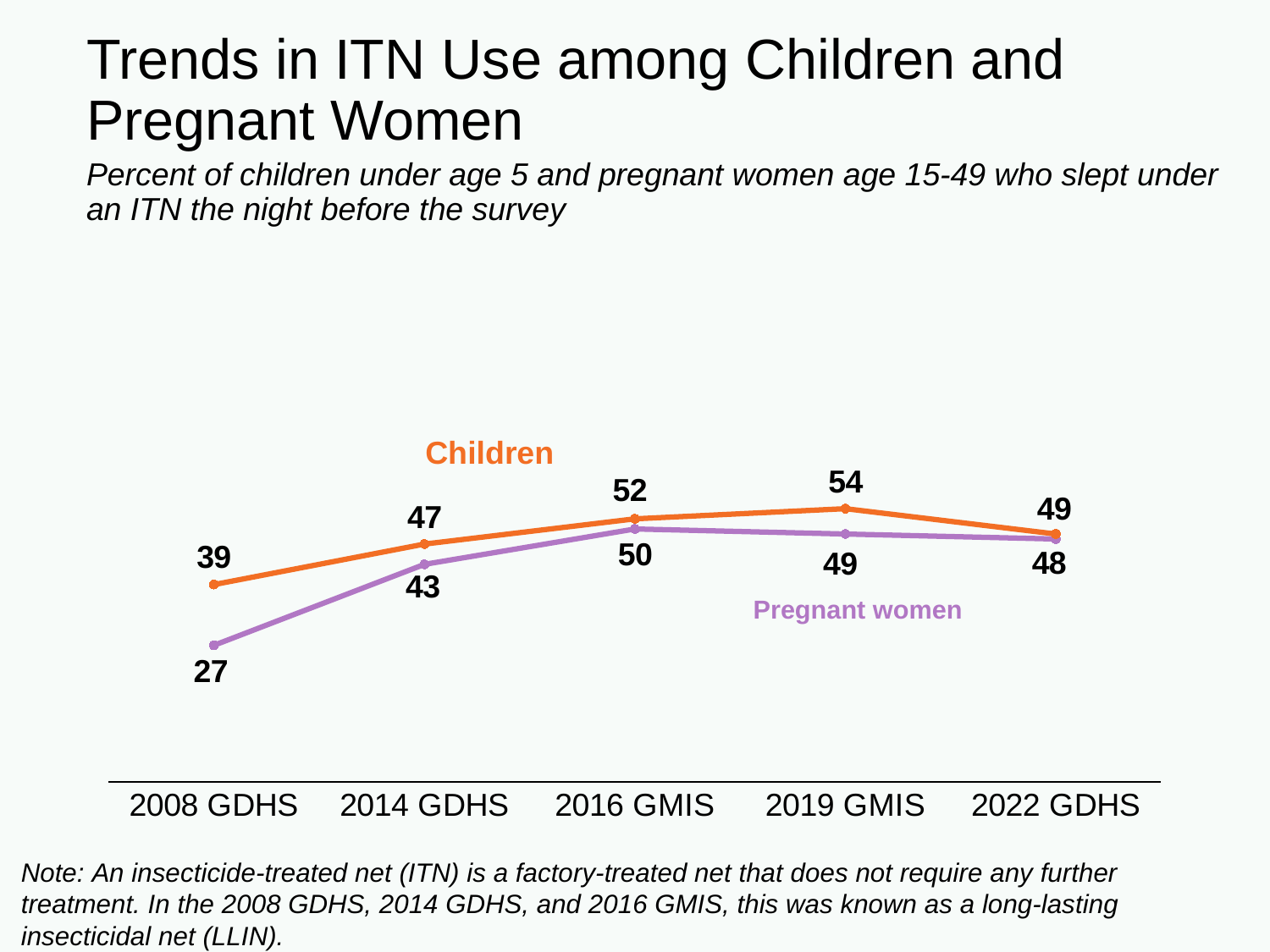

Trends in ITN Use among Children and Pregnant Women
Percent of children under age 5 and pregnant women age 15-49 who slept under an ITN the night before the survey

### Chart

| Category | Pregnant women | Children |
|---|---|---|
| 2008 GDHS | 27.0 | 39.0 |
| 2014 GDHS | 43.0 | 47.0 |
| 2016 GMIS | 50.0 | 52.0 |
| 2019 GMIS | 49.0 | 54.0 |
| 2022 GDHS | 48.0 | 49.0 |
Children
Pregnant women
Note: An insecticide-treated net (ITN) is a factory-treated net that does not require any further treatment. In the 2008 GDHS, 2014 GDHS, and 2016 GMIS, this was known as a long-lasting insecticidal net (LLIN).